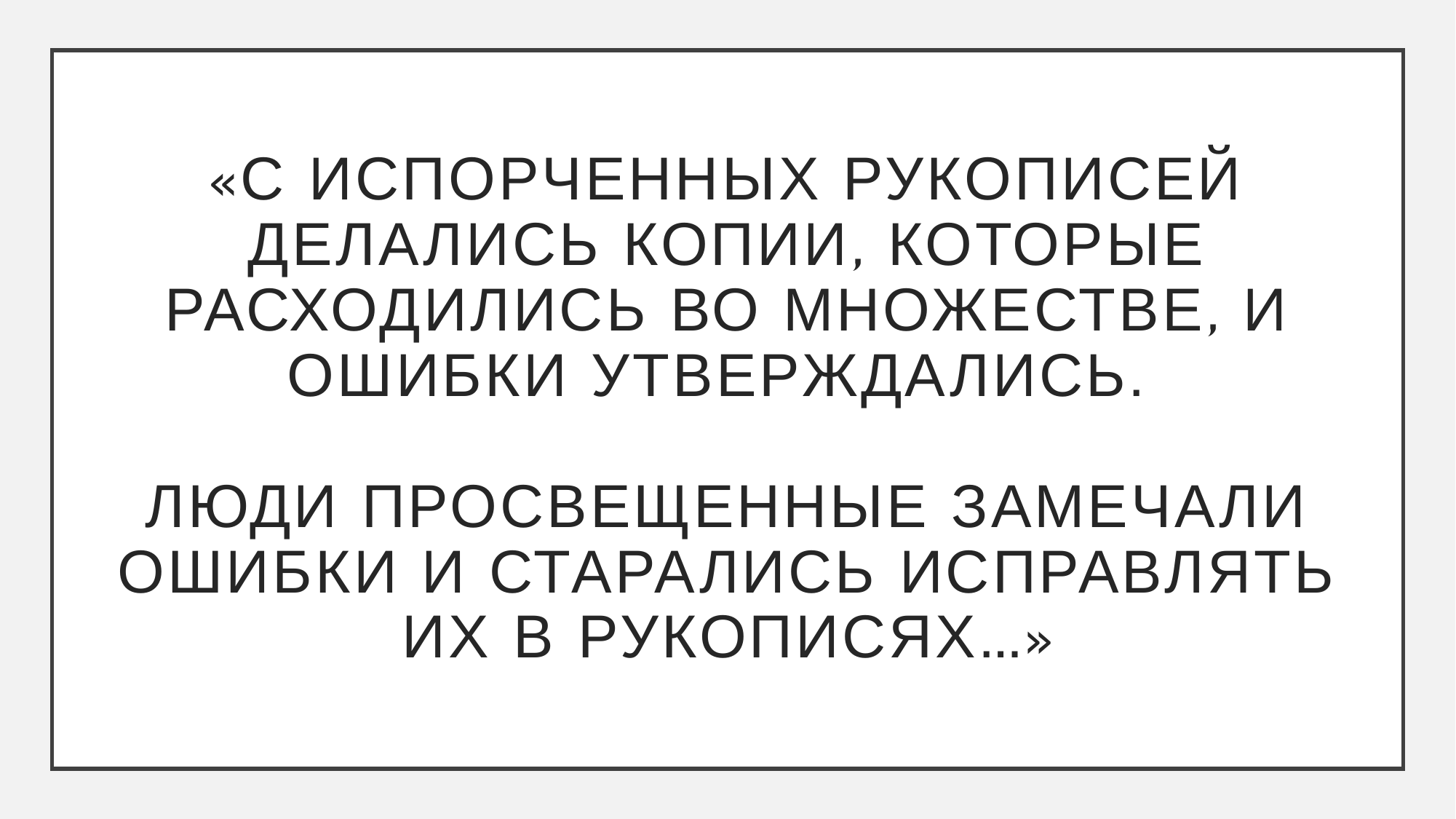

# «С испорченных рукописей делались копии, которые расходились во множестве, и ошибки утверждались. Люди просвещенные замечали ошибки и старались исправлять их в рукописях…»